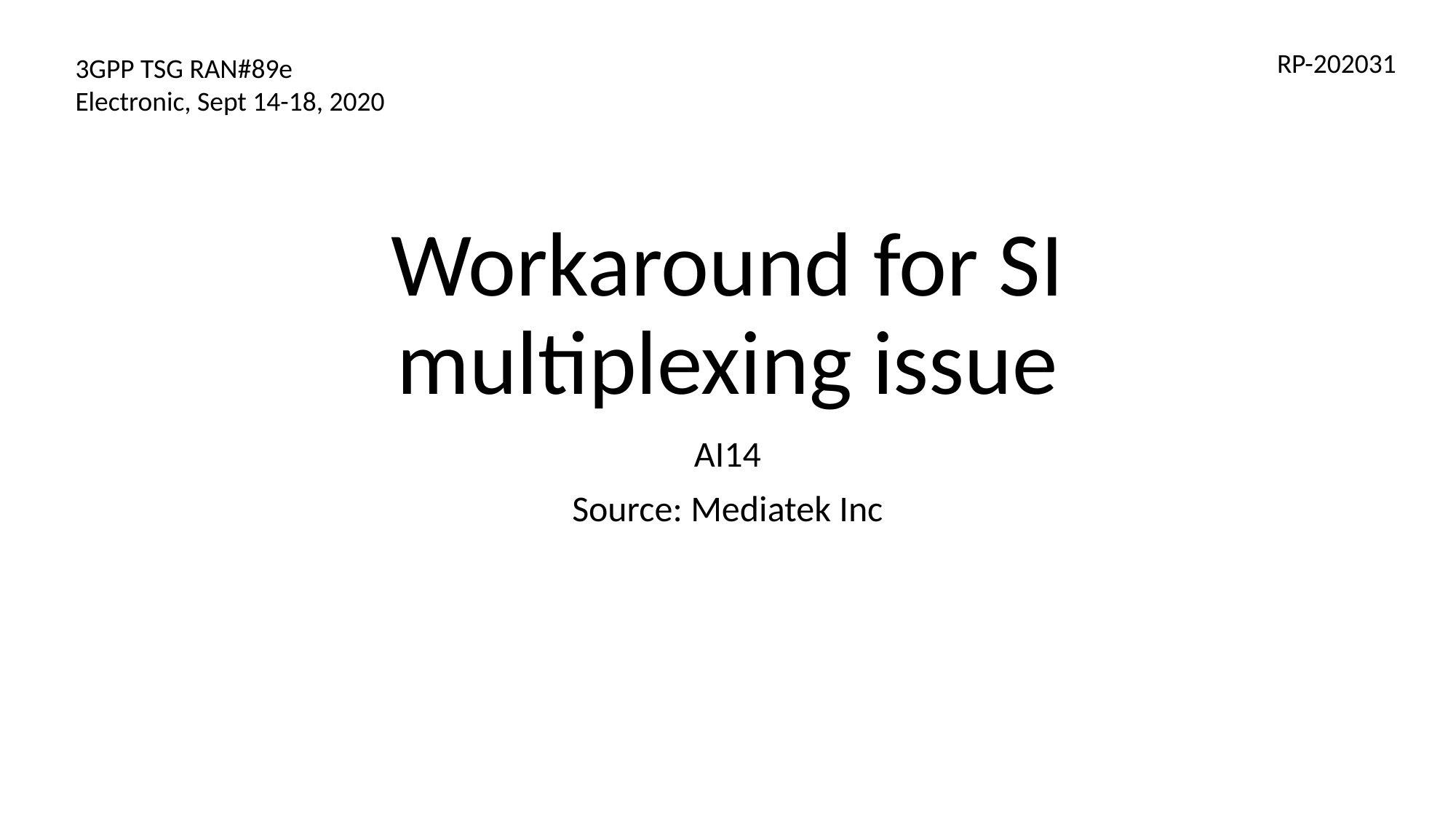

RP-202031
3GPP TSG RAN#89e
Electronic, Sept 14-18, 2020
# Workaround for SI multiplexing issue
AI14
Source: Mediatek Inc